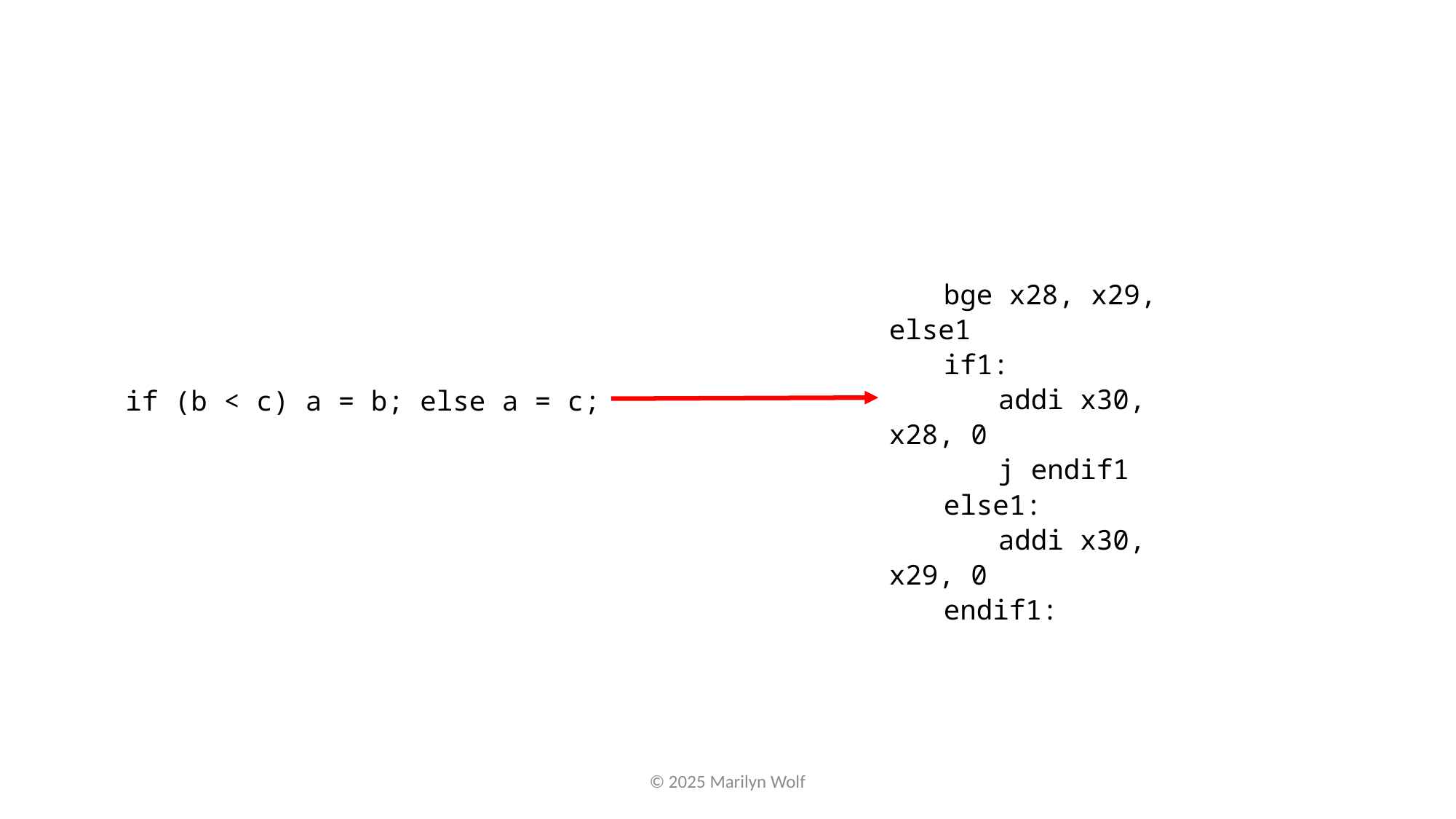

bge x28, x29, else1
if1:
	addi x30, x28, 0
	j endif1
else1:
	addi x30, x29, 0
endif1:
if (b < c) a = b; else a = c;
© 2025 Marilyn Wolf